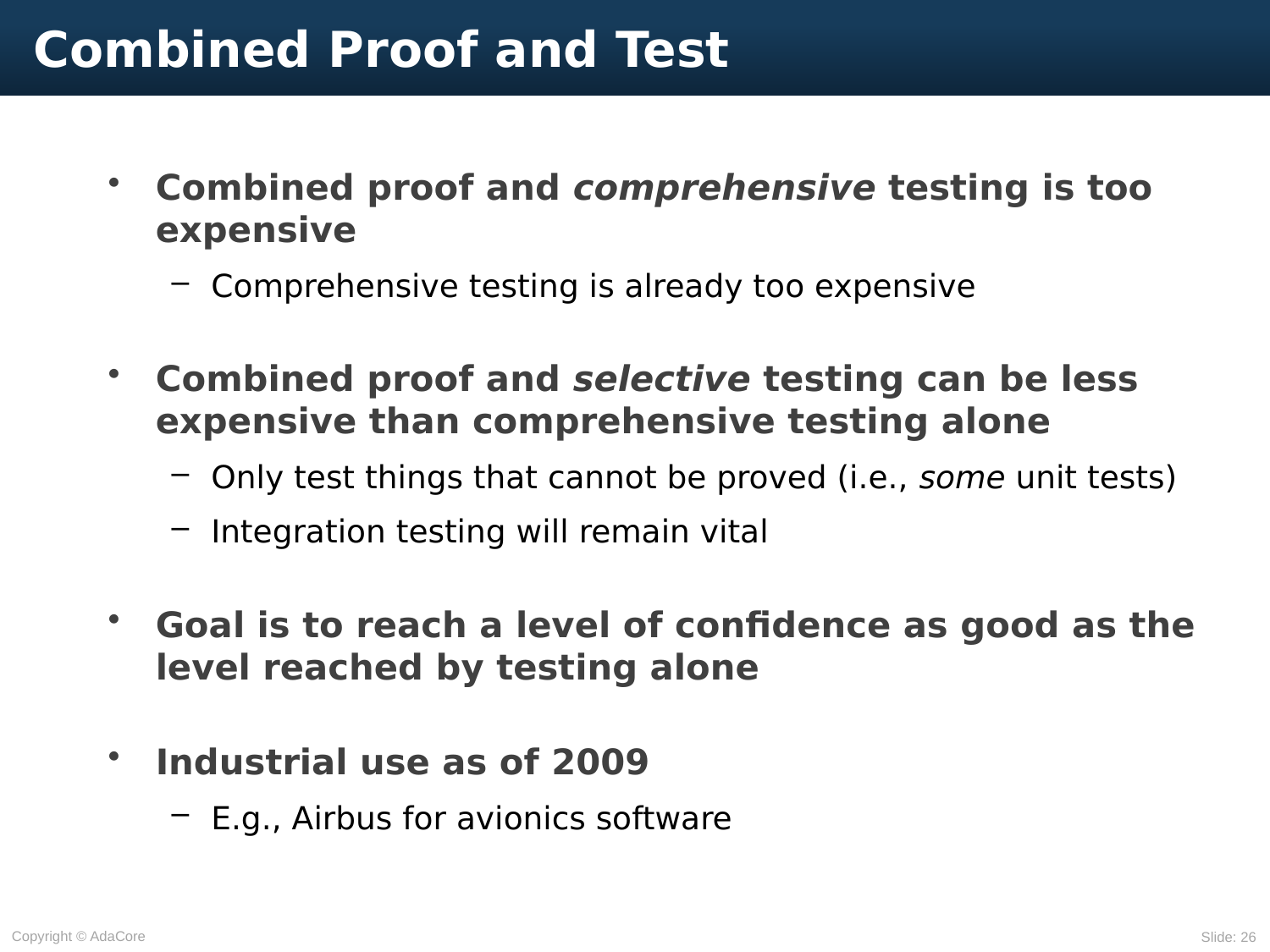

# Combined Proof and Test
Combined proof and comprehensive testing is too expensive
Comprehensive testing is already too expensive
Combined proof and selective testing can be less expensive than comprehensive testing alone
Only test things that cannot be proved (i.e., some unit tests)
Integration testing will remain vital
Goal is to reach a level of confidence as good as the level reached by testing alone
Industrial use as of 2009
E.g., Airbus for avionics software